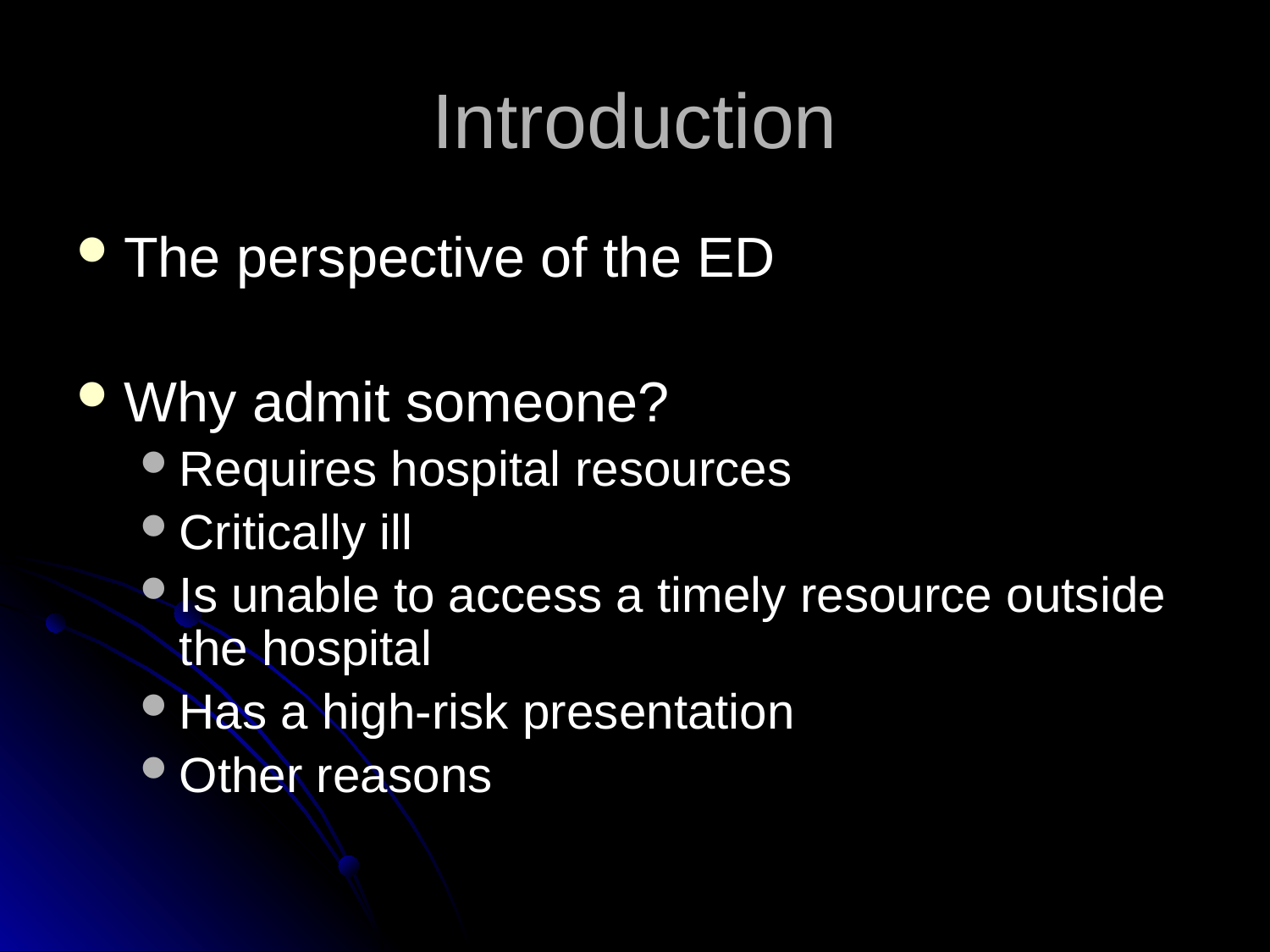

# Introduction
The perspective of the ED

Why admit someone?
Requires hospital resources
Critically ill
Is unable to access a timely resource outside the hospital
Has a high-risk presentation
Other reasons